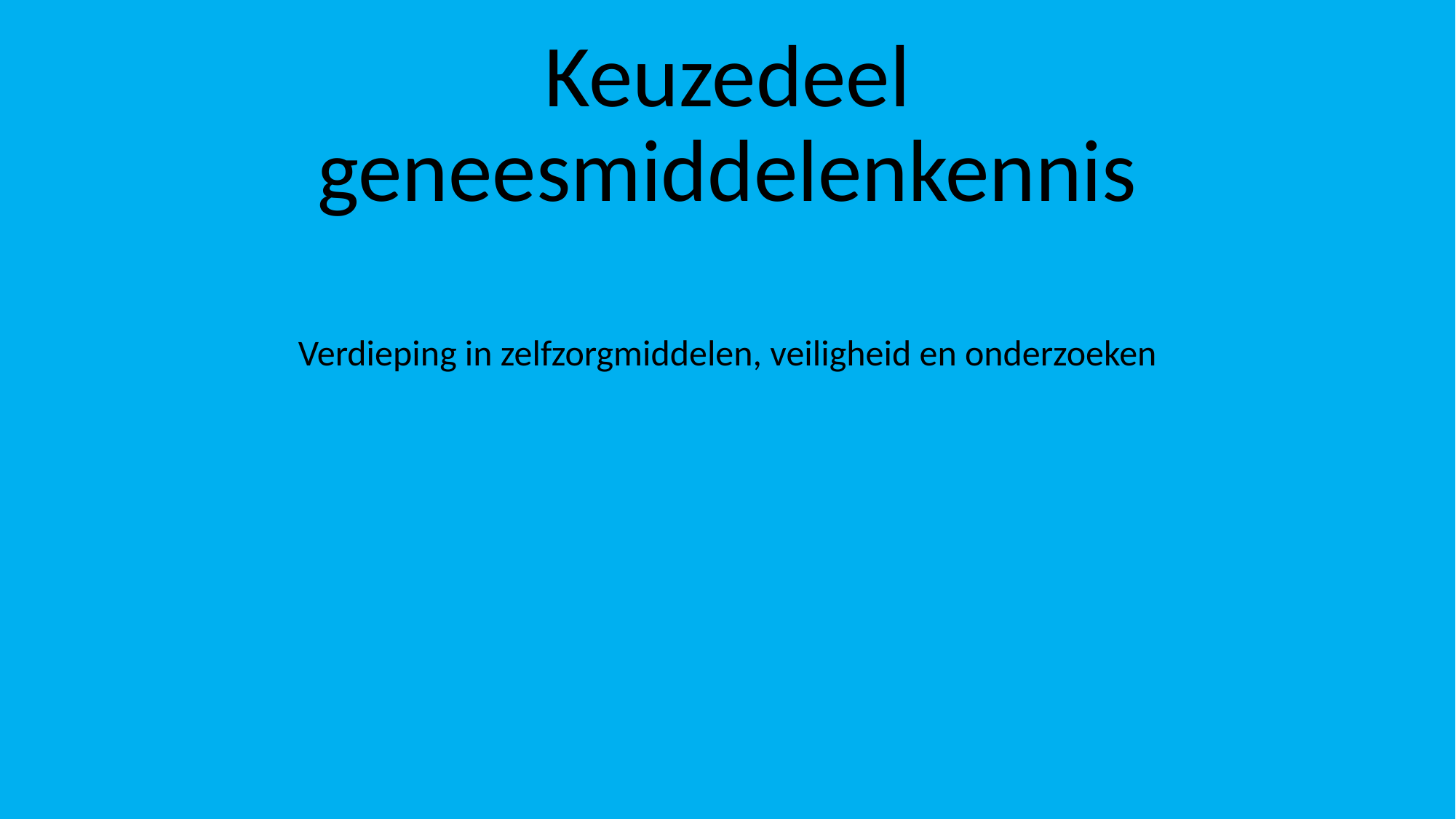

# Keuzedeel geneesmiddelenkennis

Verdieping in zelfzorgmiddelen, veiligheid en onderzoeken